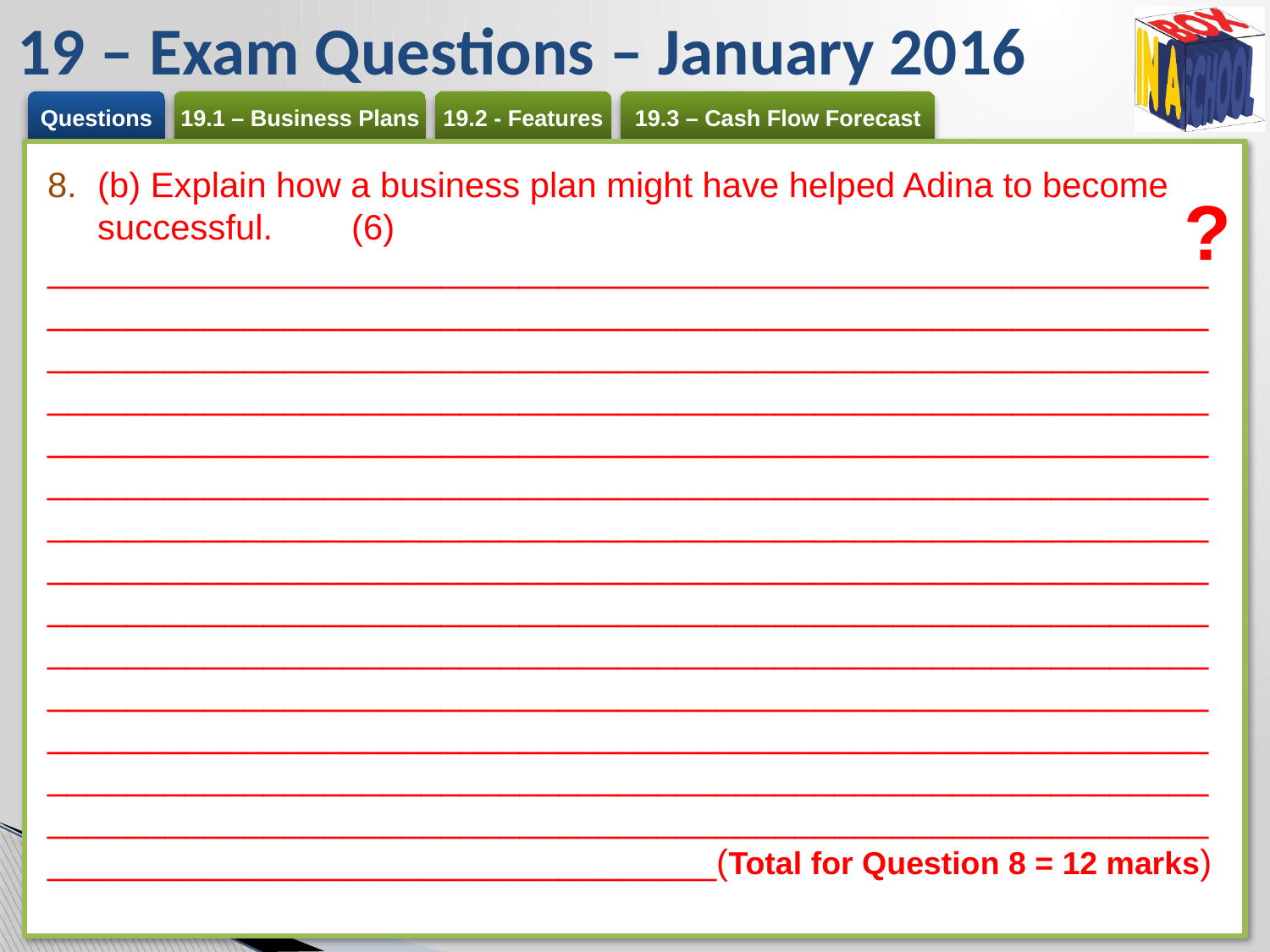

# 19 – Exam Questions – January 2016
(b) Explain how a business plan might have helped Adina to become successful.	(6)
____________________________________________________________________________________________________________________________________________________________________________________________________________________________________________________________________________________________________________________________________________________________________________________________________________________________________________________________________________________________________________________________________________________________________________________________________________________________________________________________________________________________________________________________________________________________________________________________________________________________________________________________________________________________(Total for Question 8 = 12 marks)
?